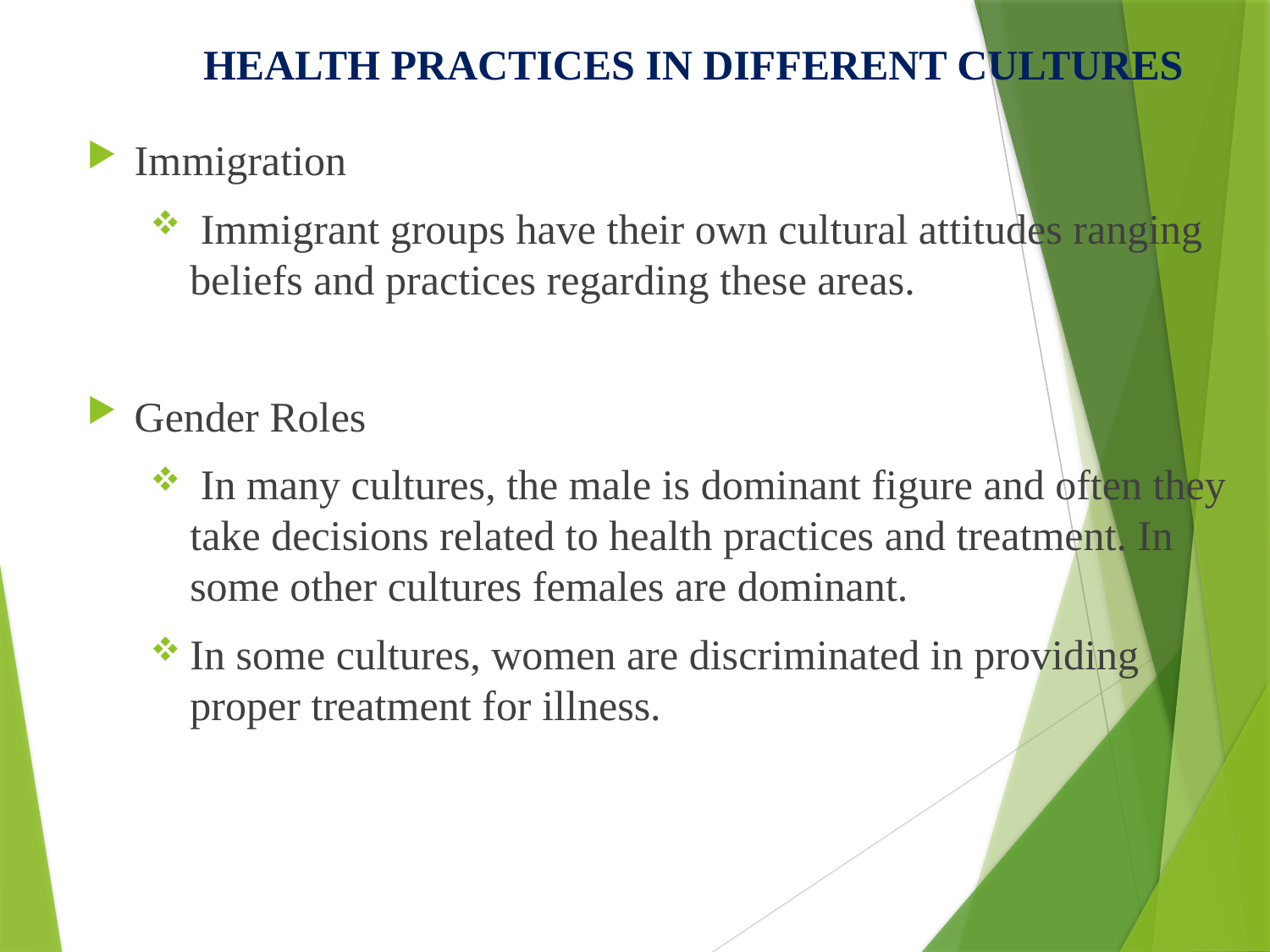

HEALTH PRACTICES IN DIFFERENT CULTURES
Immigration
 Immigrant groups have their own cultural attitudes ranging beliefs and practices regarding these areas.

Gender Roles
 In many cultures, the male is dominant figure and often they take decisions related to health practices and treatment. In some other cultures females are dominant.
In some cultures, women are discriminated in providing proper treatment for illness.